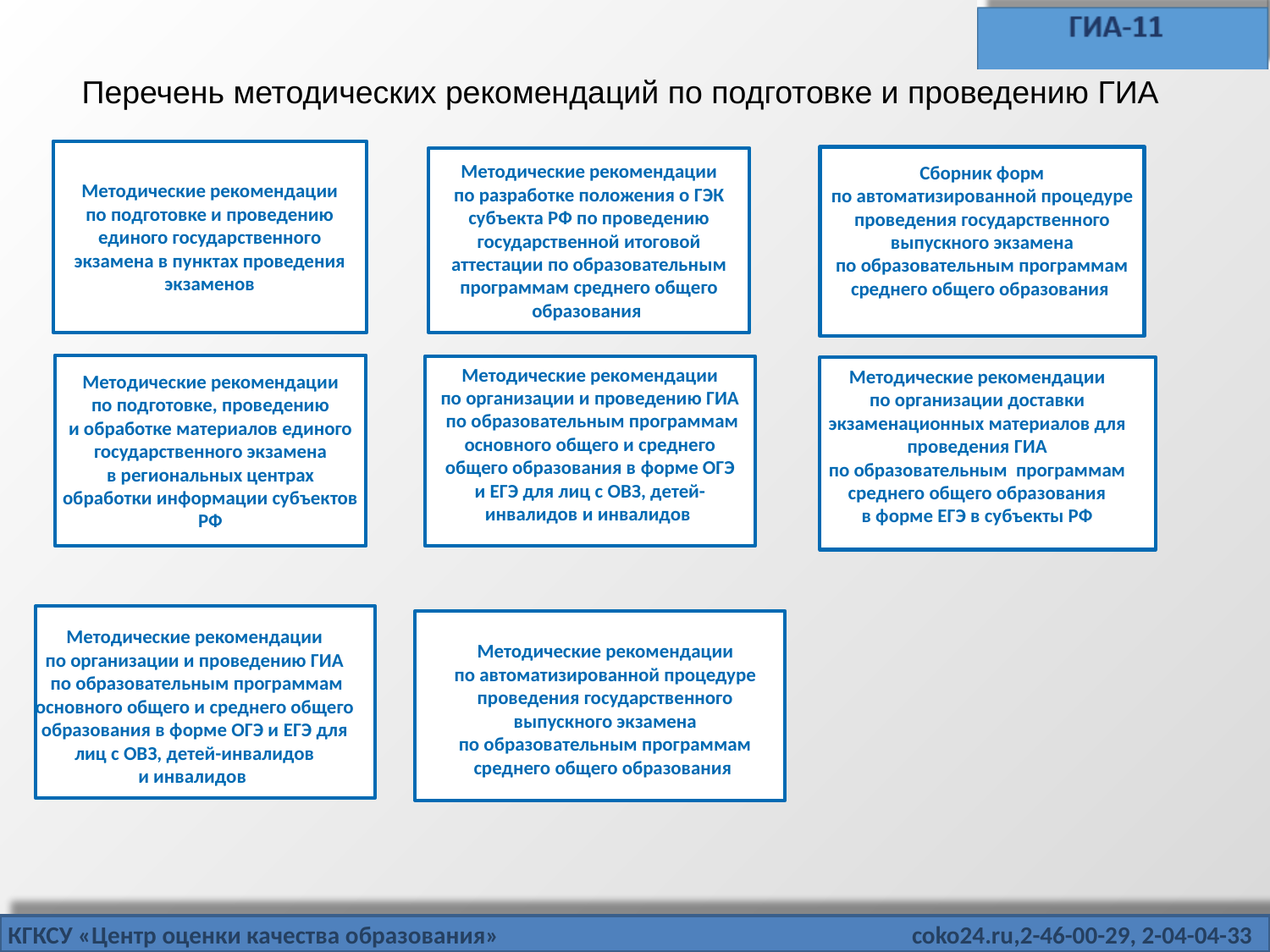

# Перечень методических рекомендаций по подготовке и проведению ГИА
Методические рекомендации по подготовке и проведению единого государственного экзамена в пунктах проведения экзаменов
Методические рекомендации по разработке положения о ГЭК субъекта РФ по проведению государственной итоговой аттестации по образовательным программам среднего общего образования
Методические рекомендации по подготовке, проведению и обработке материалов единого государственного экзамена в региональных центрах обработки информации субъектов РФ

Сборник форм по автоматизированной процедуре проведения государственного выпускного экзамена по образовательным программам среднего общего образования
Методические рекомендации
по организации доставки экзаменационных материалов для проведения ГИА по образовательным  программам среднего общего образования в форме ЕГЭ в субъекты РФ

Методические рекомендации
по организации и проведению ГИА  по образовательным программам основного общего и среднего общего образования в форме ОГЭ и ЕГЭ для лиц с ОВЗ, детей-инвалидов и инвалидов

Методические рекомендации
по организации и проведению ГИА  по образовательным программам основного общего и среднего общего образования в форме ОГЭ и ЕГЭ для лиц с ОВЗ, детей-инвалидов и инвалидов

Методические рекомендации
по автоматизированной процедуре проведения государственного выпускного экзамена по образовательным программам среднего общего образования